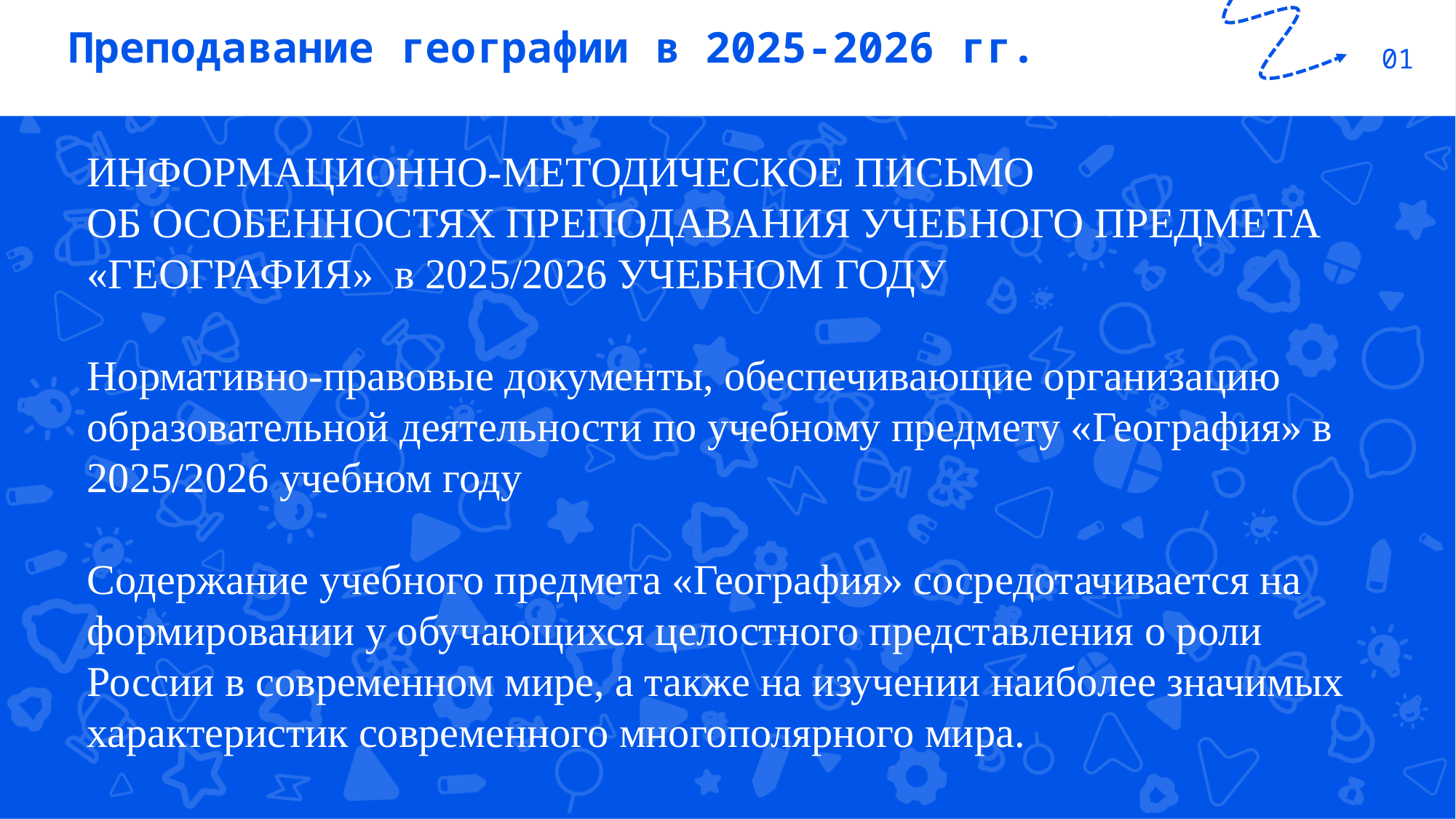

Преподавание географии в 2025-2026 гг.
01
ИНФОРМАЦИОННО-МЕТОДИЧЕСКОЕ ПИСЬМО
ОБ ОСОБЕННОСТЯХ ПРЕПОДАВАНИЯ УЧЕБНОГО ПРЕДМЕТА «ГЕОГРАФИЯ»  в 2025/2026 УЧЕБНОМ ГОДУ

Нормативно-правовые документы, обеспечивающие организацию образовательной деятельности по учебному предмету «География» в 2025/2026 учебном году

Содержание учебного предмета «География» сосредотачивается на формировании у обучающихся целостного представления о роли России в современном мире, а также на изучении наиболее значимых характеристик современного многополярного мира.